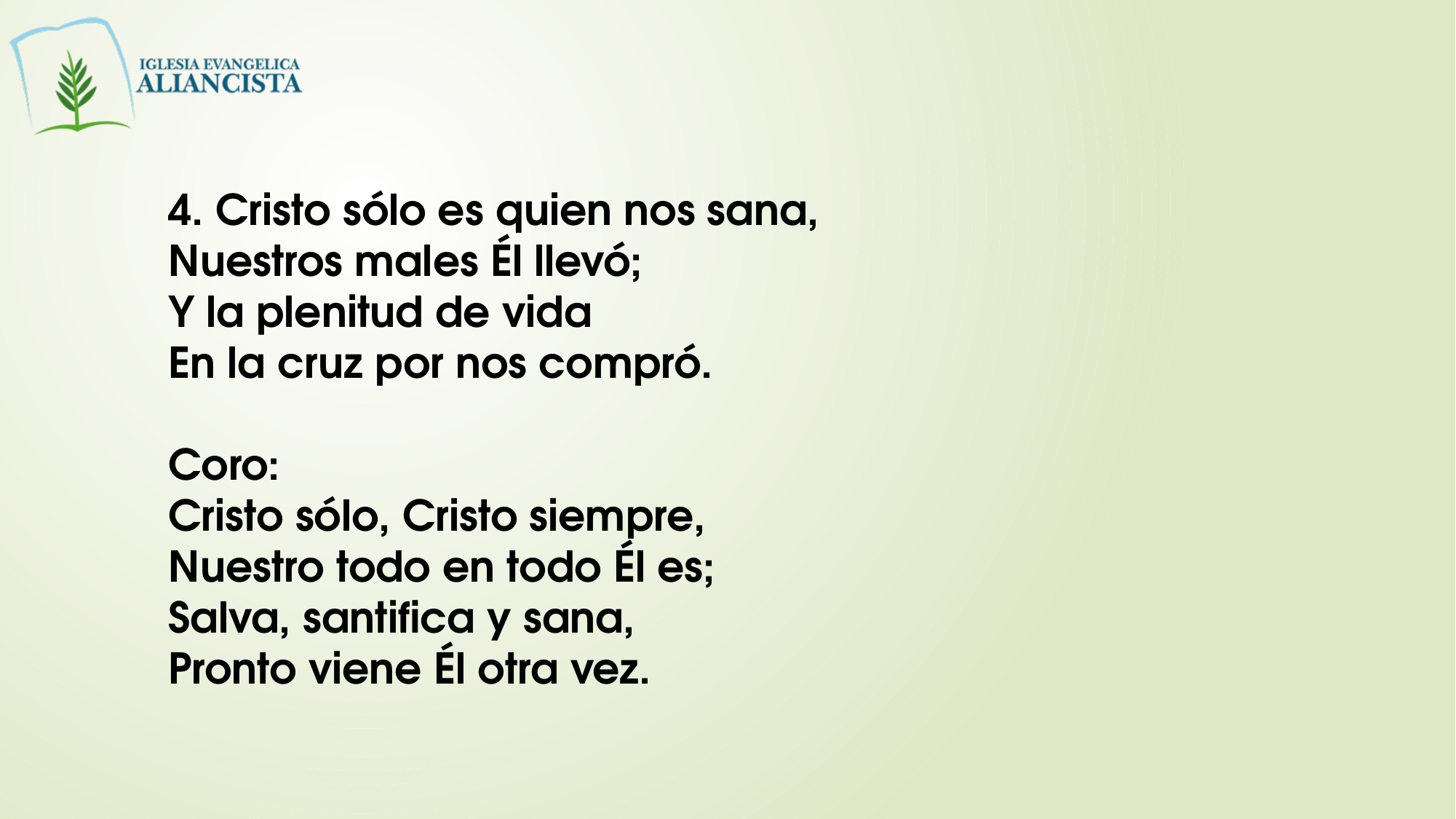

4. Cristo sólo es quien nos sana,
Nuestros males Él llevó;
Y la plenitud de vida
En la cruz por nos compró.

Coro:
Cristo sólo, Cristo siempre,
Nuestro todo en todo Él es;
Salva, santifica y sana,
Pronto viene Él otra vez.